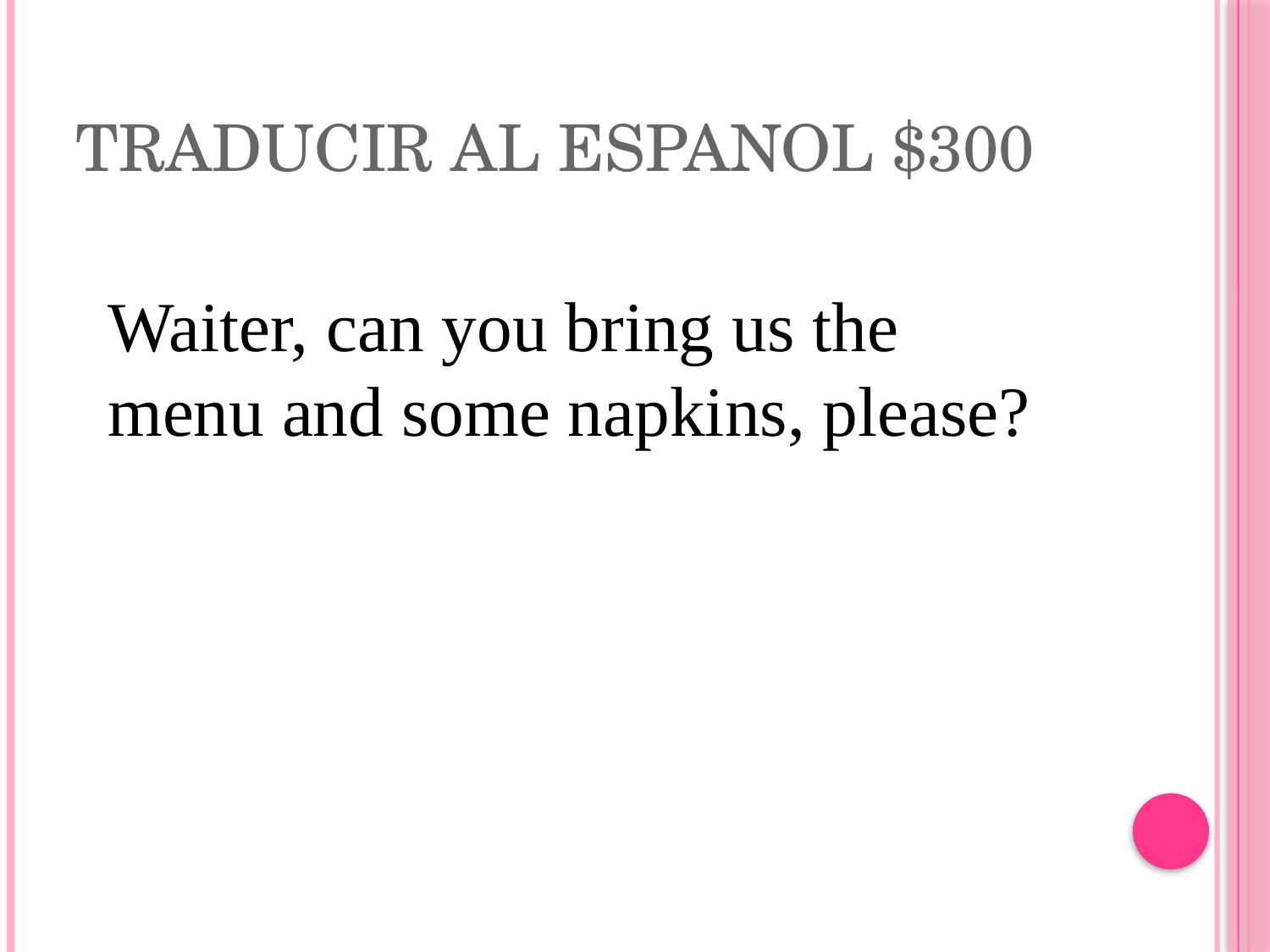

# Traducir al espanol $300
Waiter, can you bring us the menu and some napkins, please?